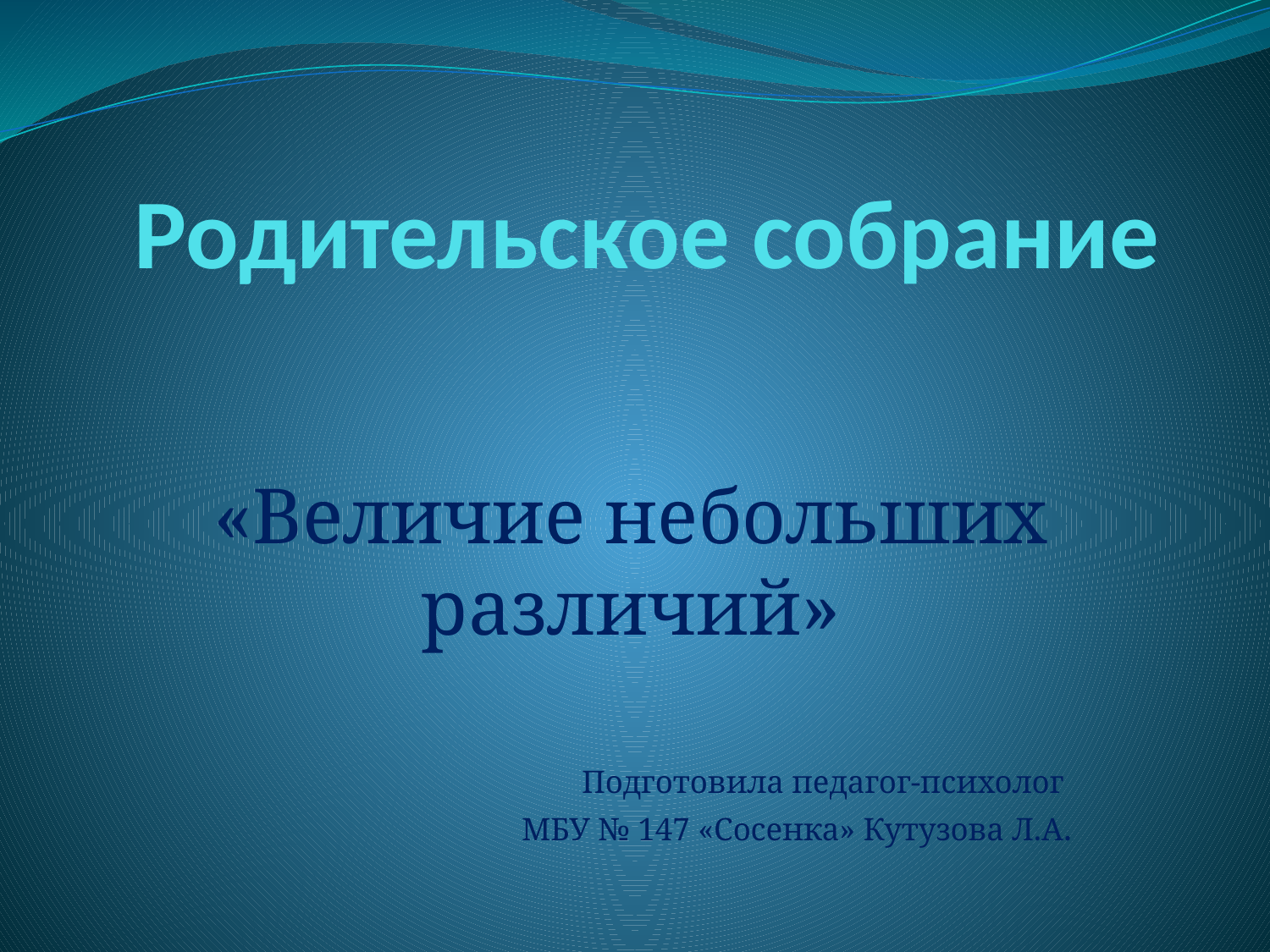

# Родительское собрание

«Величие небольших различий»

Подготовила педагог-психолог
МБУ № 147 «Сосенка» Кутузова Л.А.